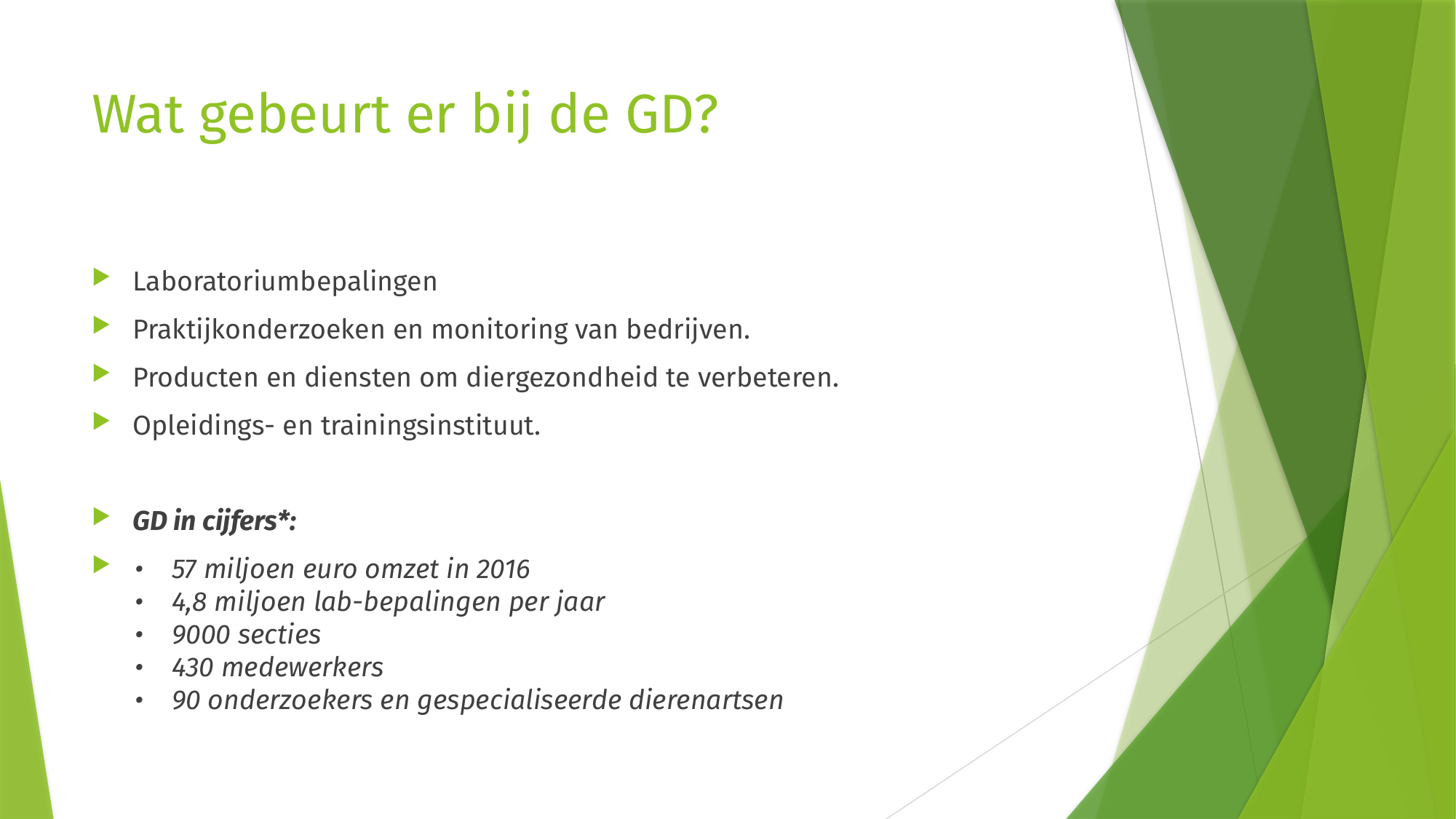

# Wat gebeurt er bij de GD?
Laboratoriumbepalingen
Praktijkonderzoeken en monitoring van bedrijven.
Producten en diensten om diergezondheid te verbeteren.
Opleidings- en trainingsinstituut.

GD in cijfers*:
•    57 miljoen euro omzet in 2016
•    4,8 miljoen lab-bepalingen per jaar
•    9000 secties
•    430 medewerkers 
•    90 onderzoekers en gespecialiseerde dierenartsen